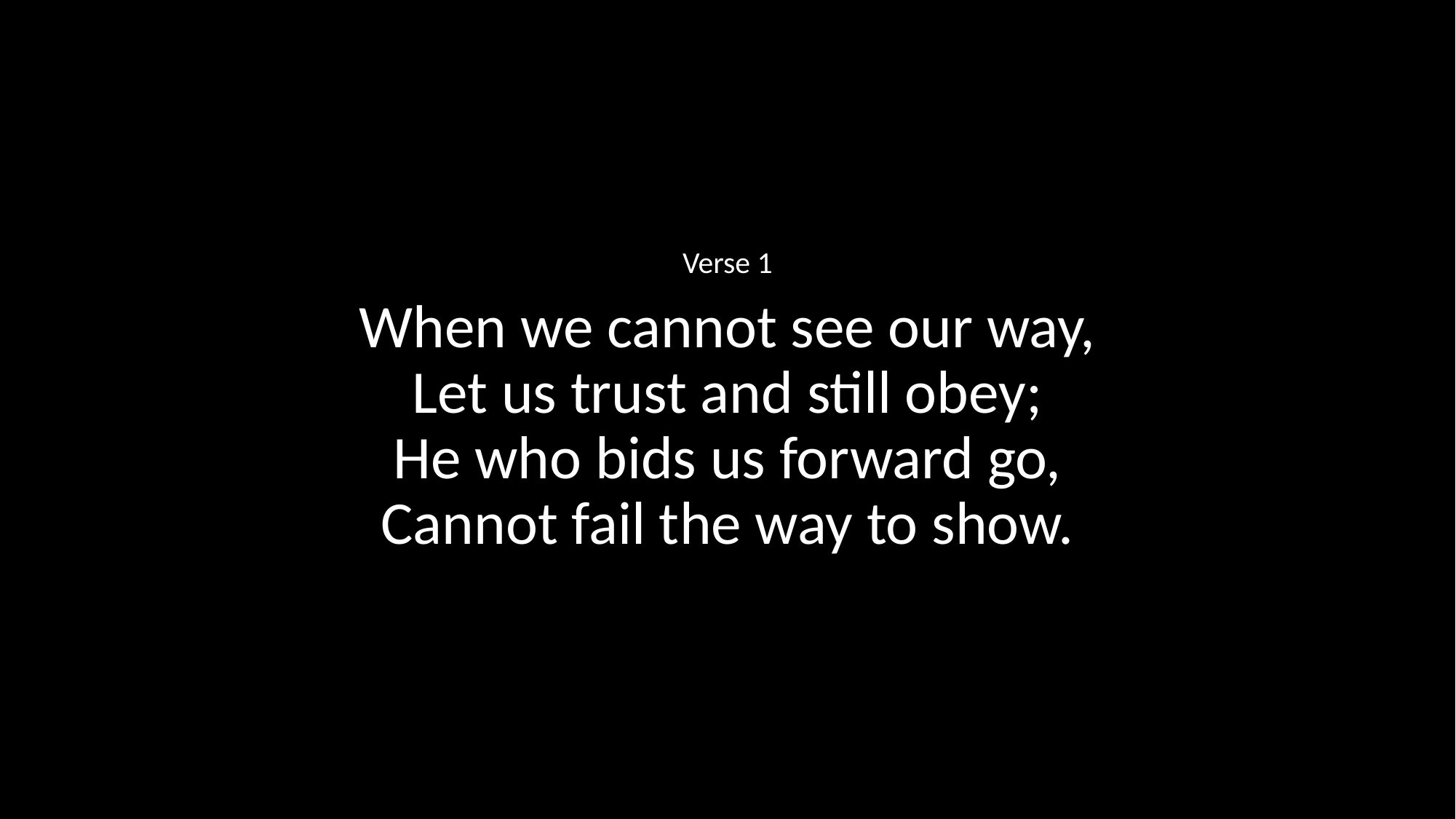

Verse 1
When we cannot see our way,
Let us trust and still obey;
He who bids us forward go,
Cannot fail the way to show.